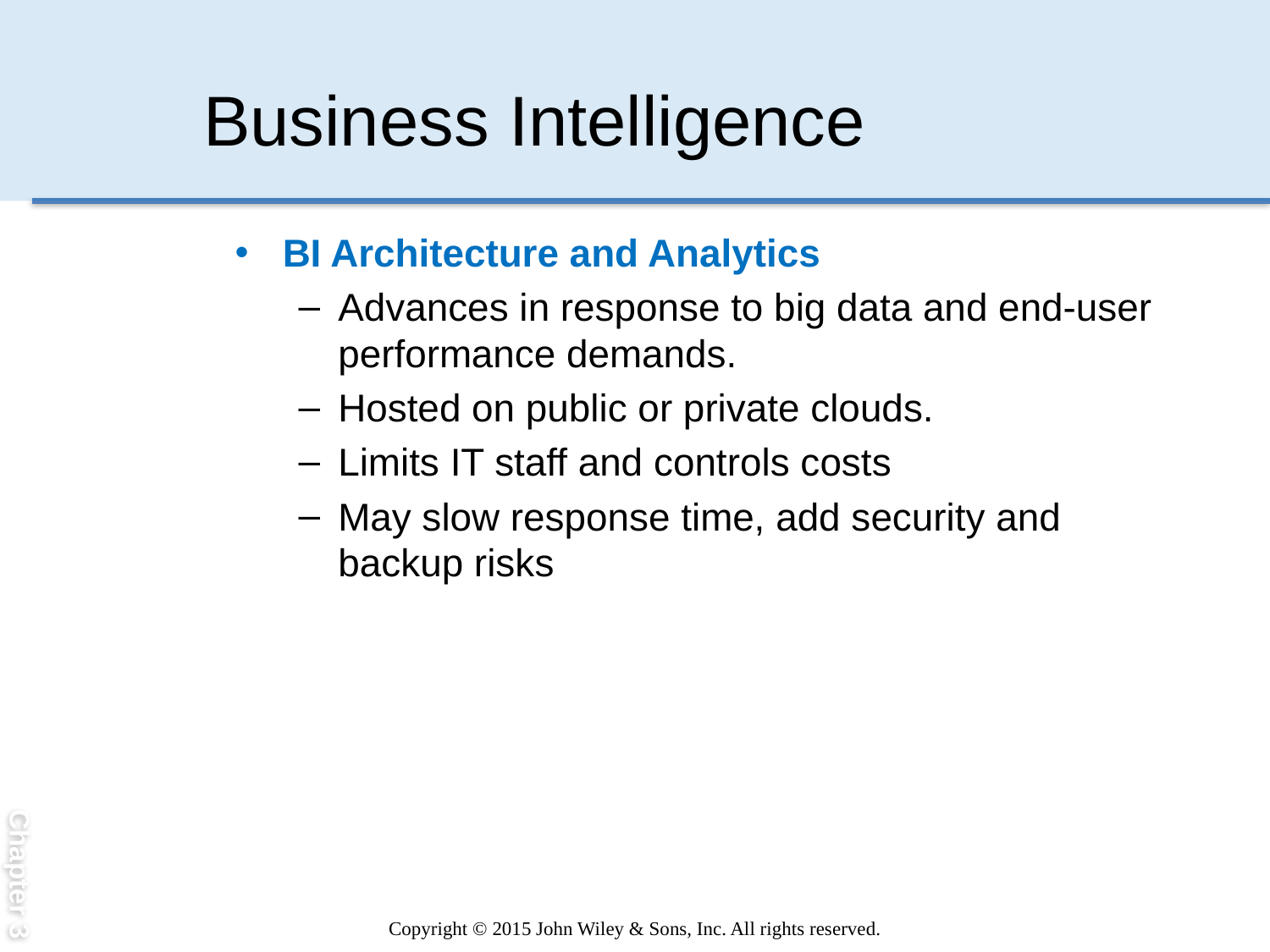

Chapter 3
# Business Intelligence
BI Architecture and Analytics
Advances in response to big data and end-user performance demands.
Hosted on public or private clouds.
Limits IT staff and controls costs
May slow response time, add security and backup risks